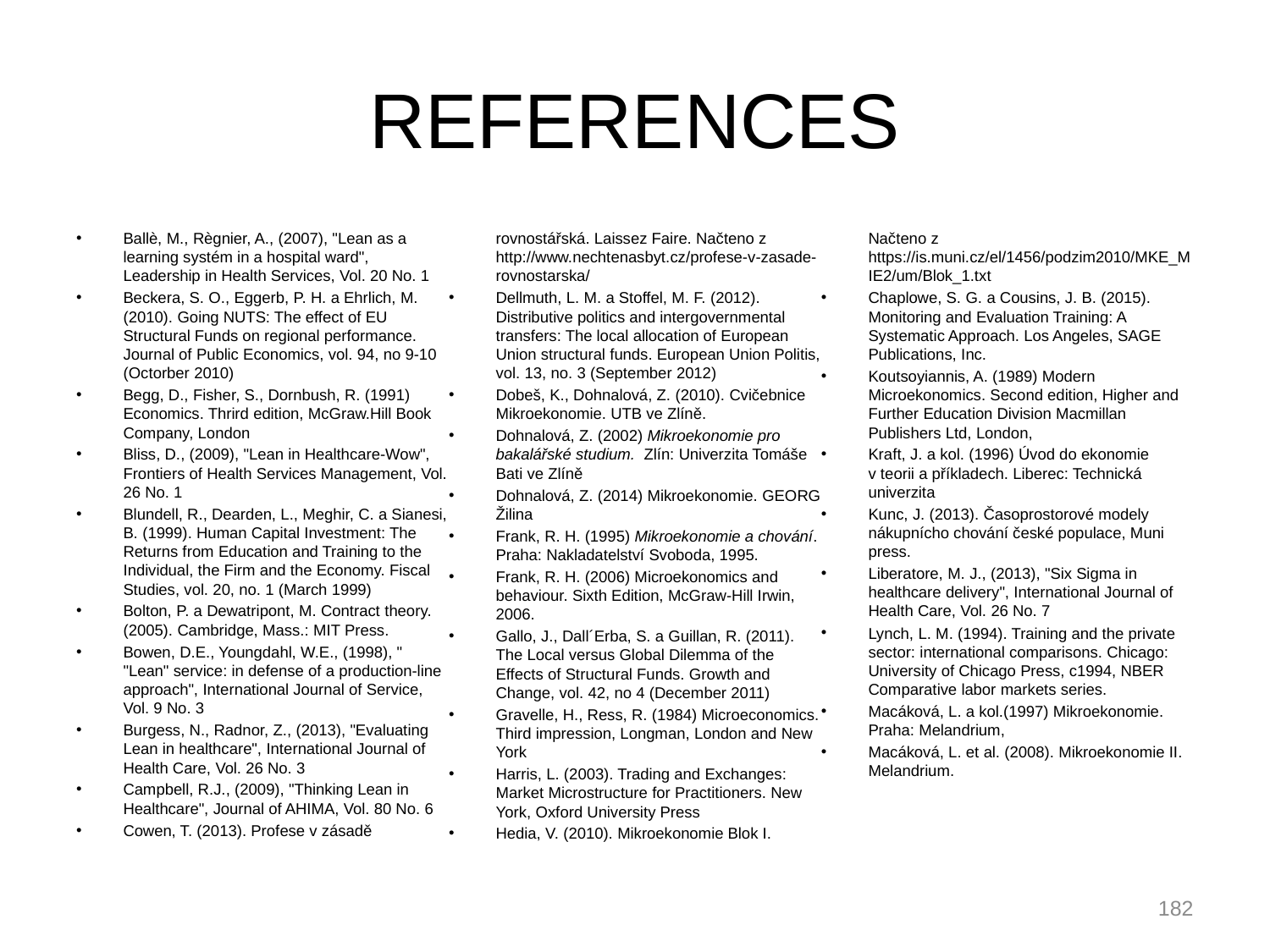

# REFERENCES
Ballè, M., Règnier, A., (2007), "Lean as a learning systém in a hospital ward", Leadership in Health Services, Vol. 20 No. 1
Beckera, S. O., Eggerb, P. H. a Ehrlich, M. (2010). Going NUTS: The effect of EU Structural Funds on regional performance. Journal of Public Economics, vol. 94, no 9-10 (Octorber 2010)
Begg, D., Fisher, S., Dornbush, R. (1991) Economics. Thrird edition, McGraw.Hill Book Company, London
Bliss, D., (2009), "Lean in Healthcare-Wow", Frontiers of Health Services Management, Vol. 26 No. 1
Blundell, R., Dearden, L., Meghir, C. a Sianesi, B. (1999). Human Capital Investment: The Returns from Education and Training to the Individual, the Firm and the Economy. Fiscal Studies, vol. 20, no. 1 (March 1999)
Bolton, P. a Dewatripont, M. Contract theory. (2005). Cambridge, Mass.: MIT Press.
Bowen, D.E., Youngdahl, W.E., (1998), " "Lean" service: in defense of a production-line approach", International Journal of Service, Vol. 9 No. 3
Burgess, N., Radnor, Z., (2013), "Evaluating Lean in healthcare", International Journal of Health Care, Vol. 26 No. 3
Campbell, R.J., (2009), "Thinking Lean in Healthcare", Journal of AHIMA, Vol. 80 No. 6
Cowen, T. (2013). Profese v zásadě rovnostářská. Laissez Faire. Načteno z http://www.nechtenasbyt.cz/profese-v-zasade-rovnostarska/
Dellmuth, L. M. a Stoffel, M. F. (2012). Distributive politics and intergovernmental transfers: The local allocation of European Union structural funds. European Union Politis, vol. 13, no. 3 (September 2012)
Dobeš, K., Dohnalová, Z. (2010). Cvičebnice Mikroekonomie. UTB ve Zlíně.
Dohnalová, Z. (2002) Mikroekonomie pro bakalářské studium.  Zlín: Univerzita Tomáše Bati ve Zlíně
Dohnalová, Z. (2014) Mikroekonomie. GEORG Žilina
Frank, R. H. (1995) Mikroekonomie a chování. Praha: Nakladatelství Svoboda, 1995.
Frank, R. H. (2006) Microekonomics and behaviour. Sixth Edition, McGraw-Hill Irwin, 2006.
Gallo, J., Dall´Erba, S. a Guillan, R. (2011). The Local versus Global Dilemma of the Effects of Structural Funds. Growth and Change, vol. 42, no 4 (December 2011)
Gravelle, H., Ress, R. (1984) Microeconomics. Third impression, Longman, London and New York
Harris, L. (2003). Trading and Exchanges: Market Microstructure for Practitioners. New York, Oxford University Press
Hedia, V. (2010). Mikroekonomie Blok I. Načteno z https://is.muni.cz/el/1456/podzim2010/MKE_MIE2/um/Blok_1.txt
Chaplowe, S. G. a Cousins, J. B. (2015). Monitoring and Evaluation Training: A Systematic Approach. Los Angeles, SAGE Publications, Inc.
Koutsoyiannis, A. (1989) Modern Microekonomics. Second edition, Higher and Further Education Division Macmillan Publishers Ltd, London,
Kraft, J. a kol. (1996) Úvod do ekonomie v teorii a příkladech. Liberec: Technická univerzita
Kunc, J. (2013). Časoprostorové modely nákupnícho chování české populace, Muni press.
Liberatore, M. J., (2013), "Six Sigma in healthcare delivery", International Journal of Health Care, Vol. 26 No. 7
Lynch, L. M. (1994). Training and the private sector: international comparisons. Chicago: University of Chicago Press, c1994, NBER Comparative labor markets series.
Macáková, L. a kol.(1997) Mikroekonomie. Praha: Melandrium,
Macáková, L. et al. (2008). Mikroekonomie II. Melandrium.

182